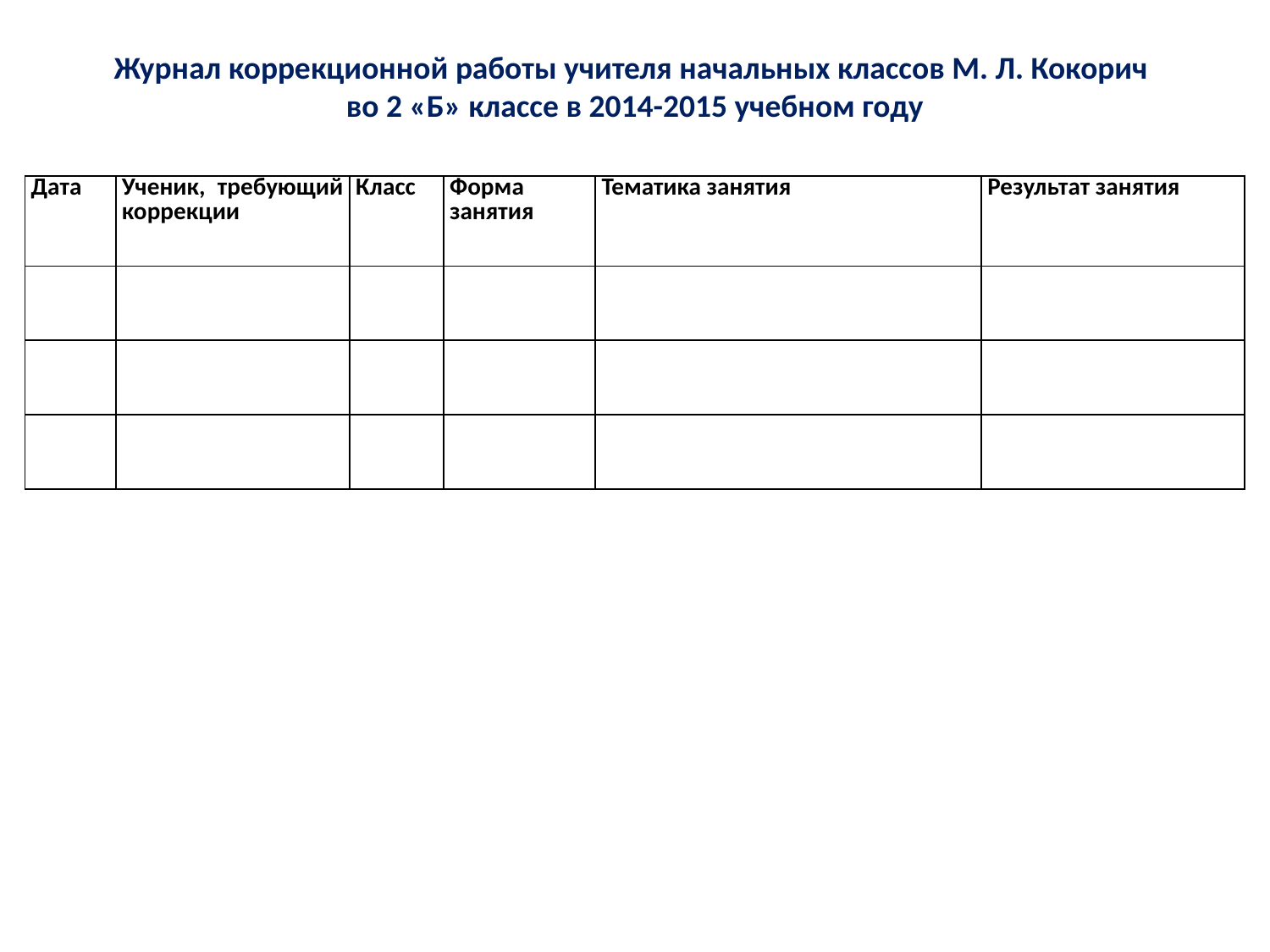

# Журнал коррекционной работы учителя начальных классов М. Л. Кокорич во 2 «Б» классе в 2014-2015 учебном году
| Дата | Ученик, требующий коррекции | Класс | Форма занятия | Тематика занятия | Результат занятия |
| --- | --- | --- | --- | --- | --- |
|  |  |  |  |  |  |
|  |  |  |  |  |  |
|  |  |  |  |  |  |